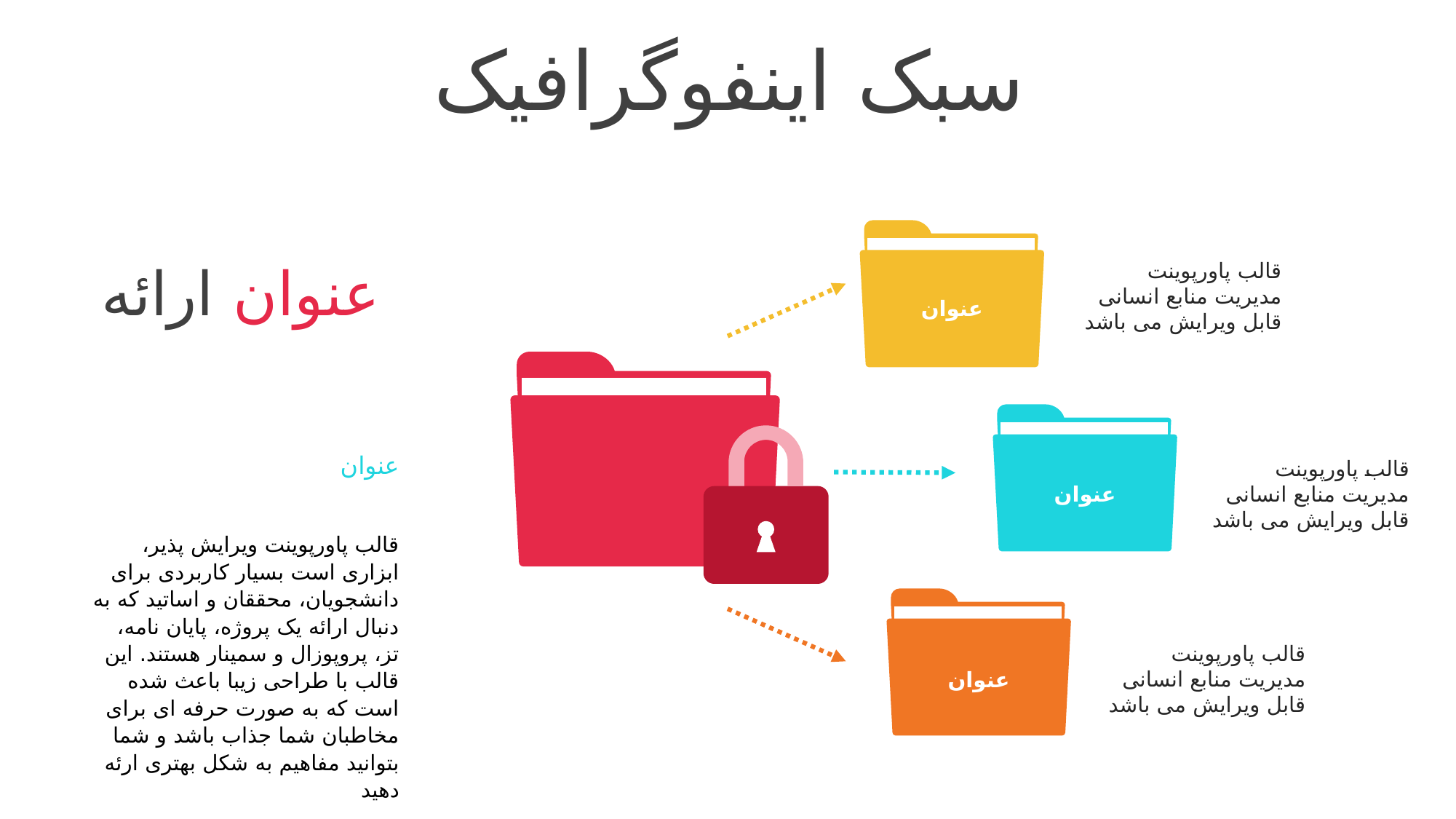

سبک اینفوگرافیک

عنوان ارائه
قالب پاورپوینت مدیریت منابع انسانی قابل ویرایش می باشد

عنوان

عنوان
قالب پاورپوینت ویرایش پذیر، ابزاری است بسیار کاربردی برای دانشجویان، محققان و اساتید که به دنبال ارائه یک پروژه، پایان نامه، تز، پروپوزال و سمینار هستند. این قالب با طراحی زیبا باعث شده است که به صورت حرفه ای برای مخاطبان شما جذاب باشد و شما بتوانید مفاهیم به شکل بهتری ارئه دهید
قالب پاورپوینت مدیریت منابع انسانی قابل ویرایش می باشد
عنوان

قالب پاورپوینت مدیریت منابع انسانی قابل ویرایش می باشد
عنوان